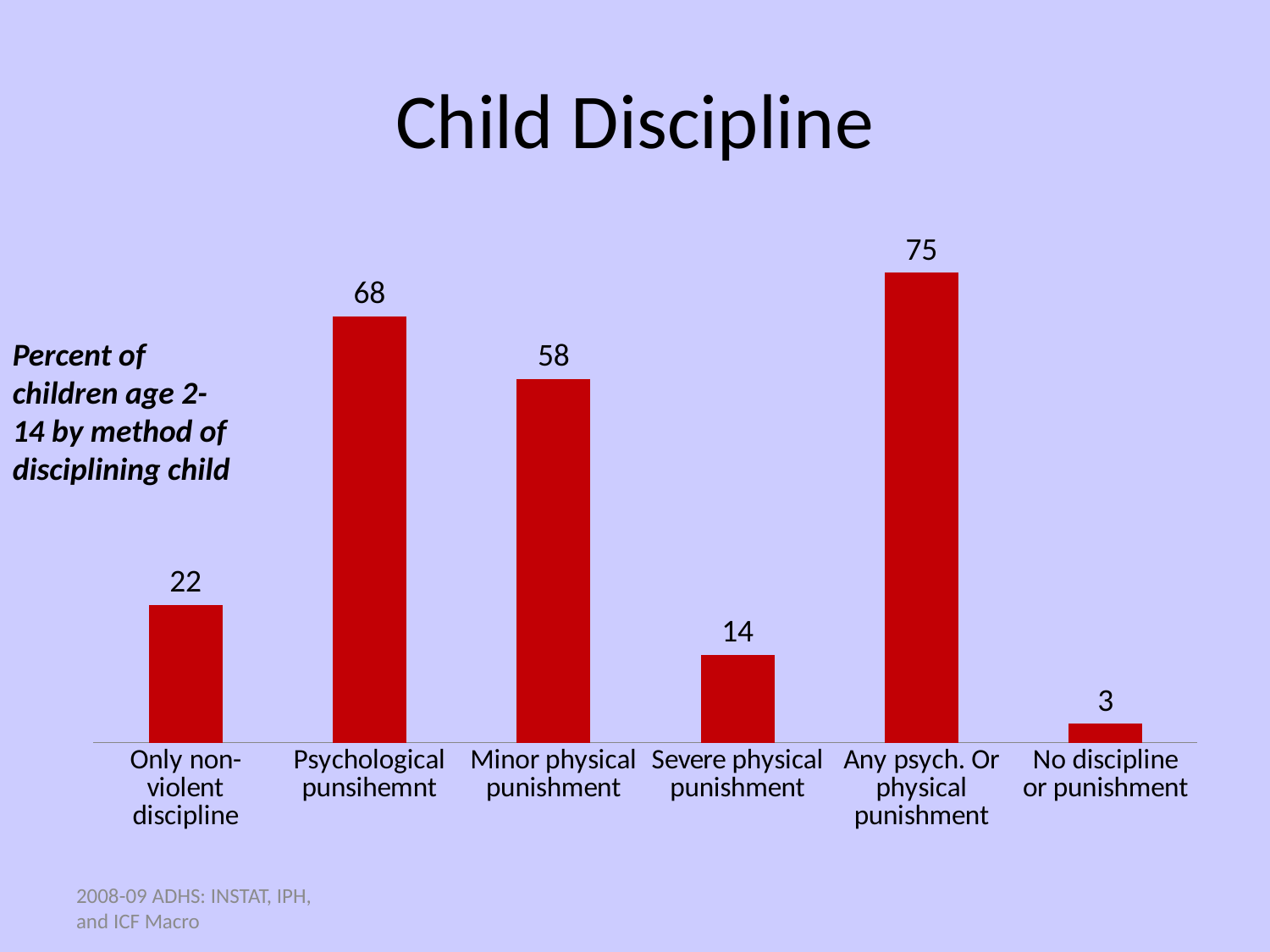

# Child Discipline

### Chart

| Category | Series 1 |
|---|---|
| Only non-violent discipline | 22.0 |
| Psychological punsihemnt | 68.0 |
| Minor physical punishment | 58.0 |
| Severe physical punishment | 14.0 |
| Any psych. Or physical punishment | 75.0 |
| No discipline or punishment | 3.0 |
Percent of children age 2-14 by method of disciplining child
2008-09 ADHS: INSTAT, IPH, and ICF Macro